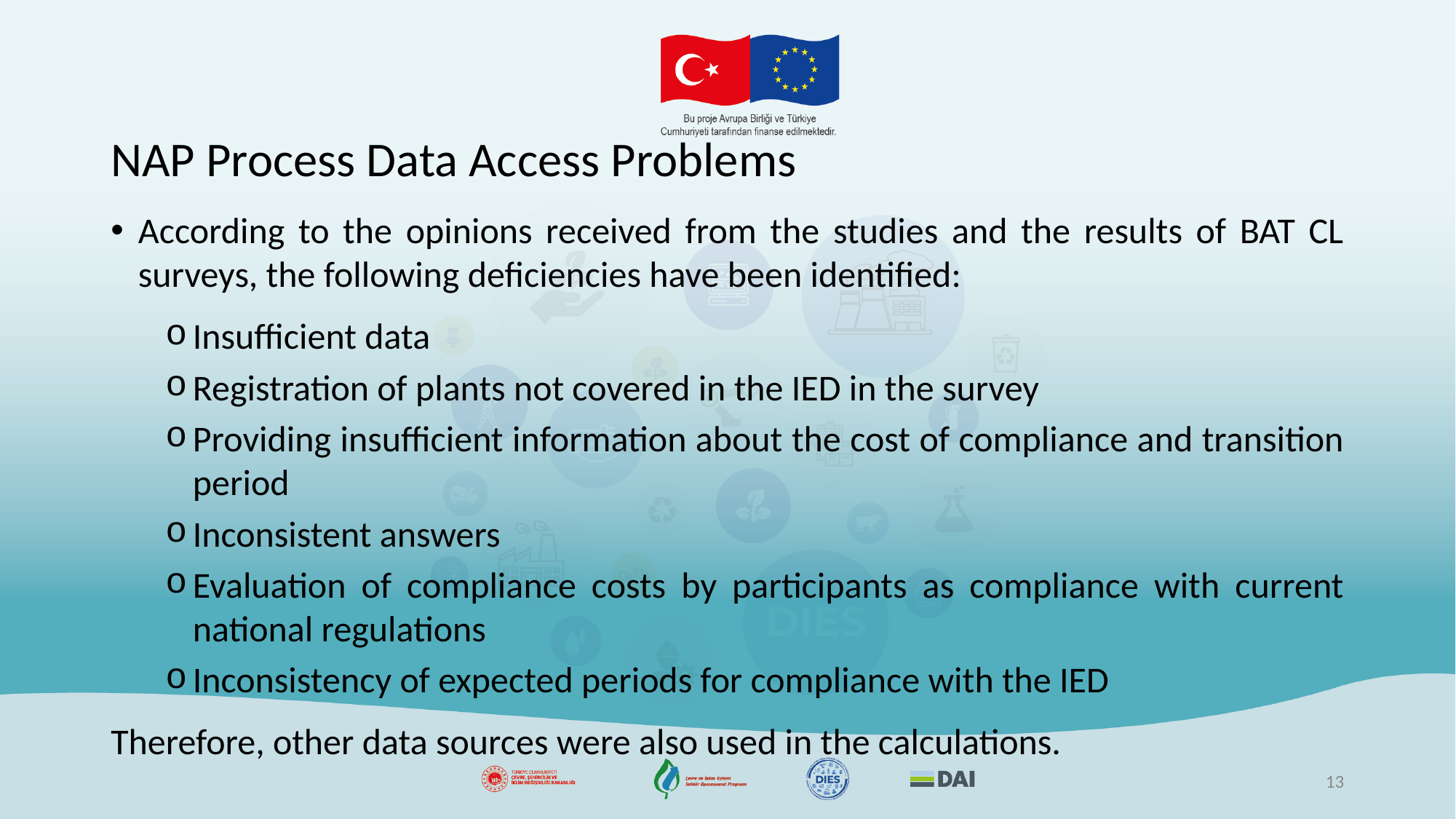

# NAP Process Data Access Problems
According to the opinions received from the studies and the results of BAT CL surveys, the following deficiencies have been identified:
Insufficient data
Registration of plants not covered in the IED in the survey
Providing insufficient information about the cost of compliance and transition period
Inconsistent answers
Evaluation of compliance costs by participants as compliance with current national regulations
Inconsistency of expected periods for compliance with the IED
Therefore, other data sources were also used in the calculations.
13